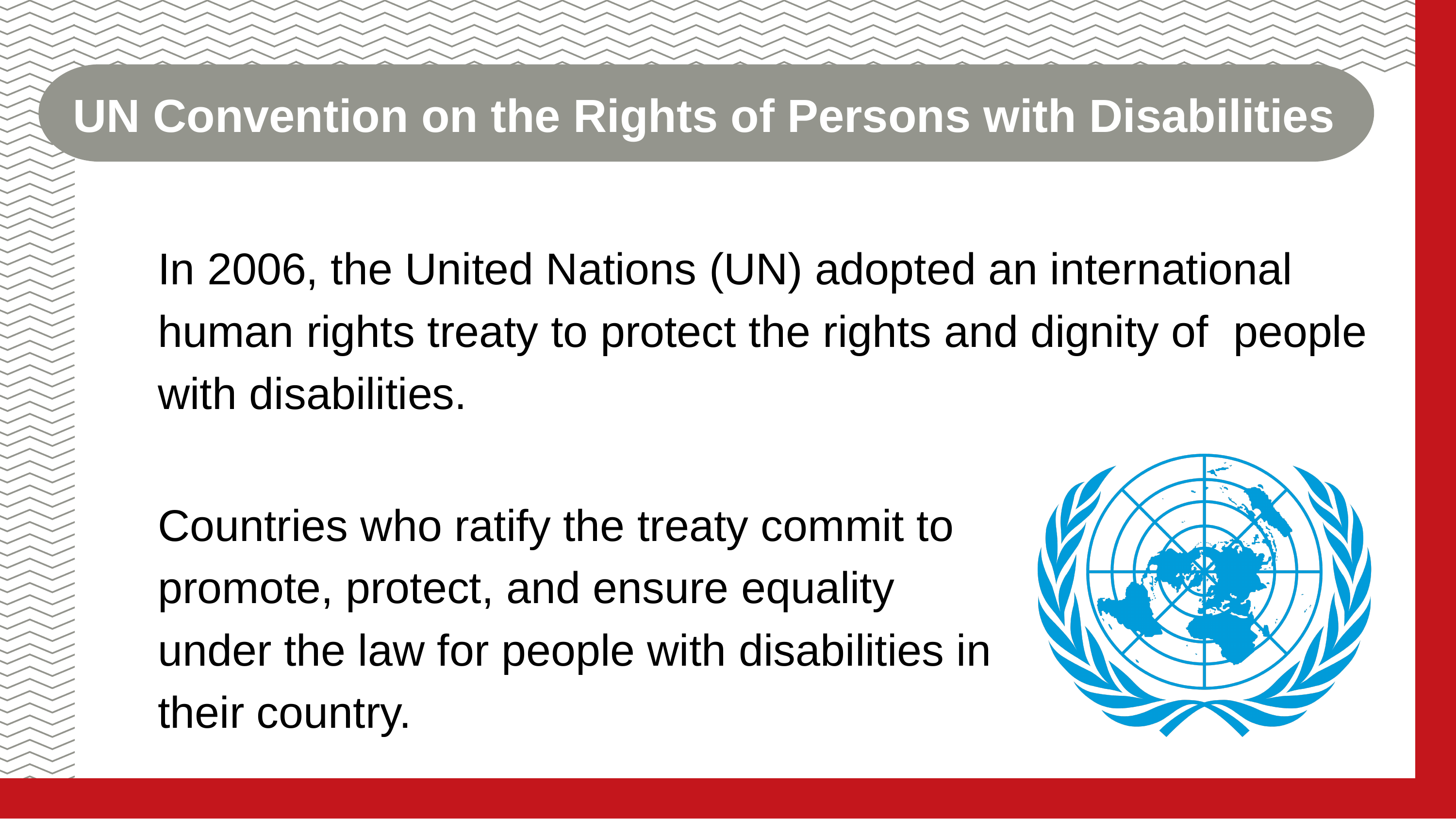

UN Convention on the Rights of Persons with Disabilities

In 2006, the United Nations (UN) adopted an international human rights treaty to protect the rights and dignity of  people with disabilities.

Countries who ratify the treaty commit to promote, protect, and ensure equality under the law for people with disabilities in their country.